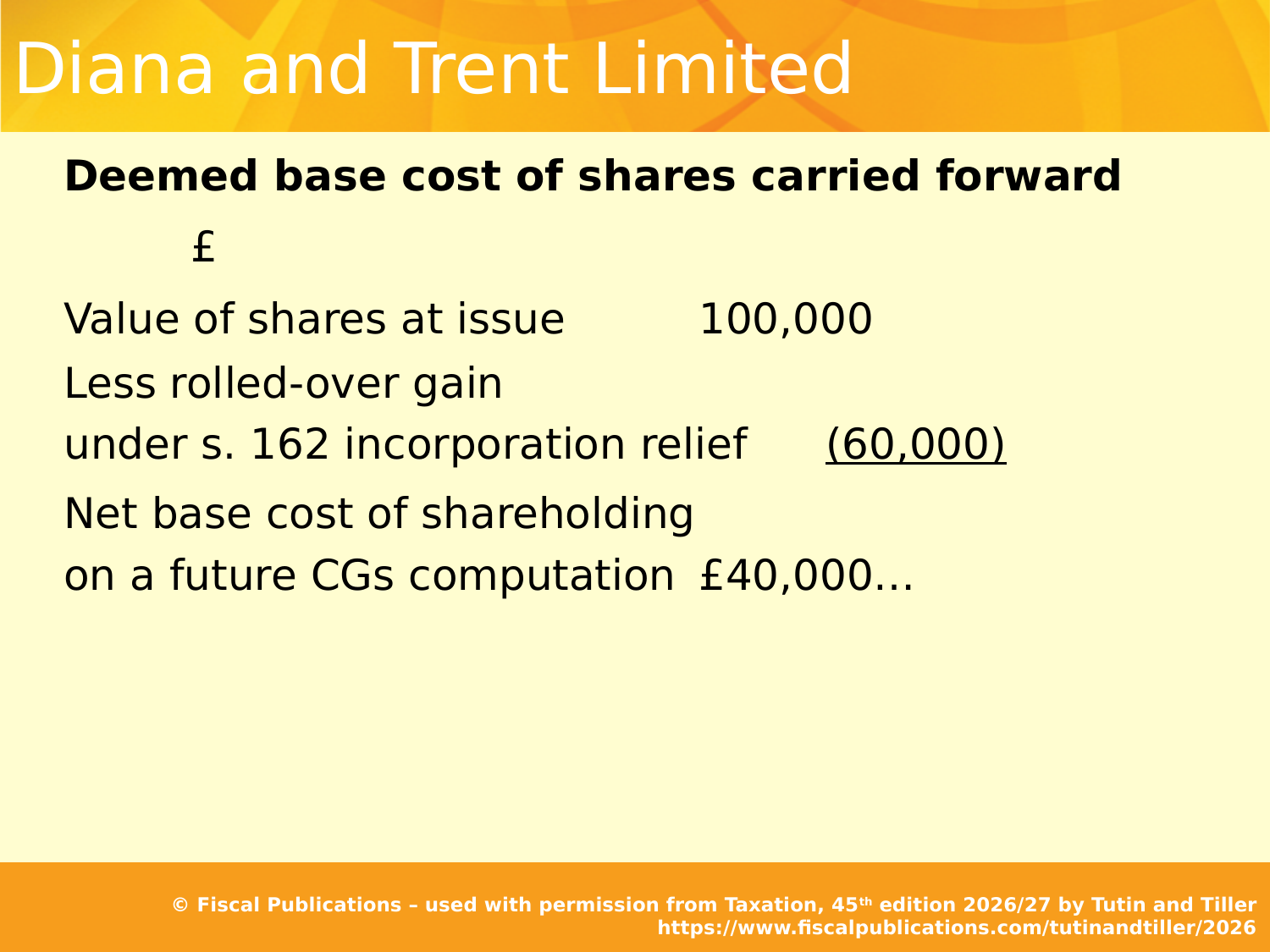

# Diana and Trent Limited
Deemed base cost of shares carried forward
	£
Value of shares at issue 	100,000
Less rolled-over gain
under s. 162 incorporation relief	(60,000)

Net base cost of shareholding
on a future CGs computation	£40,000…